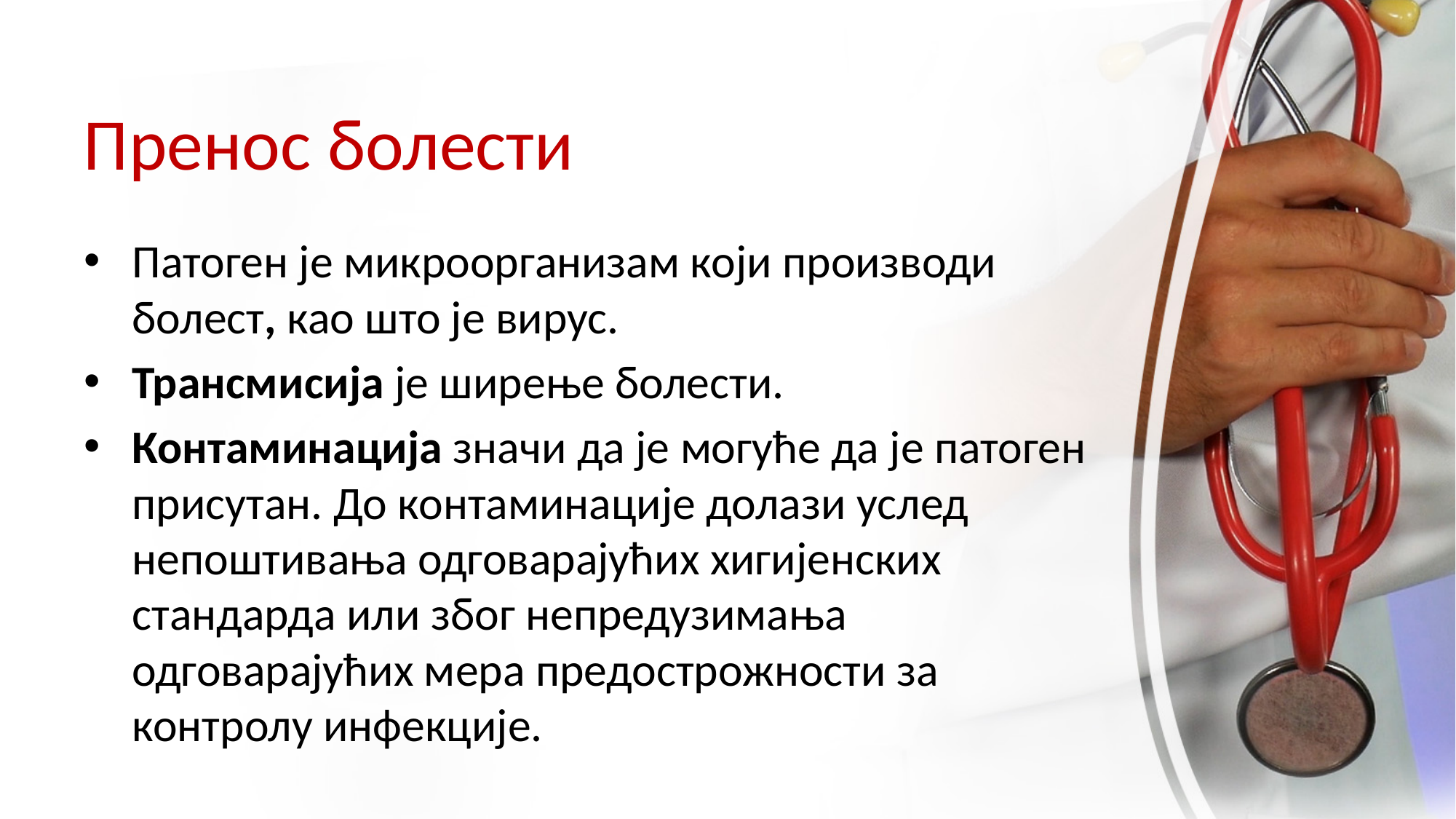

# Пренос болести
Патоген је микроорганизам који производи болест, као што је вирус.
Трансмисија је ширење болести.
Контаминација значи да је могуће да је патоген присутан. До контаминације долази услед непоштивања одговарајућих хигијенских стандарда или због непредузимања одговарајућих мера предострожности за контролу инфекције.